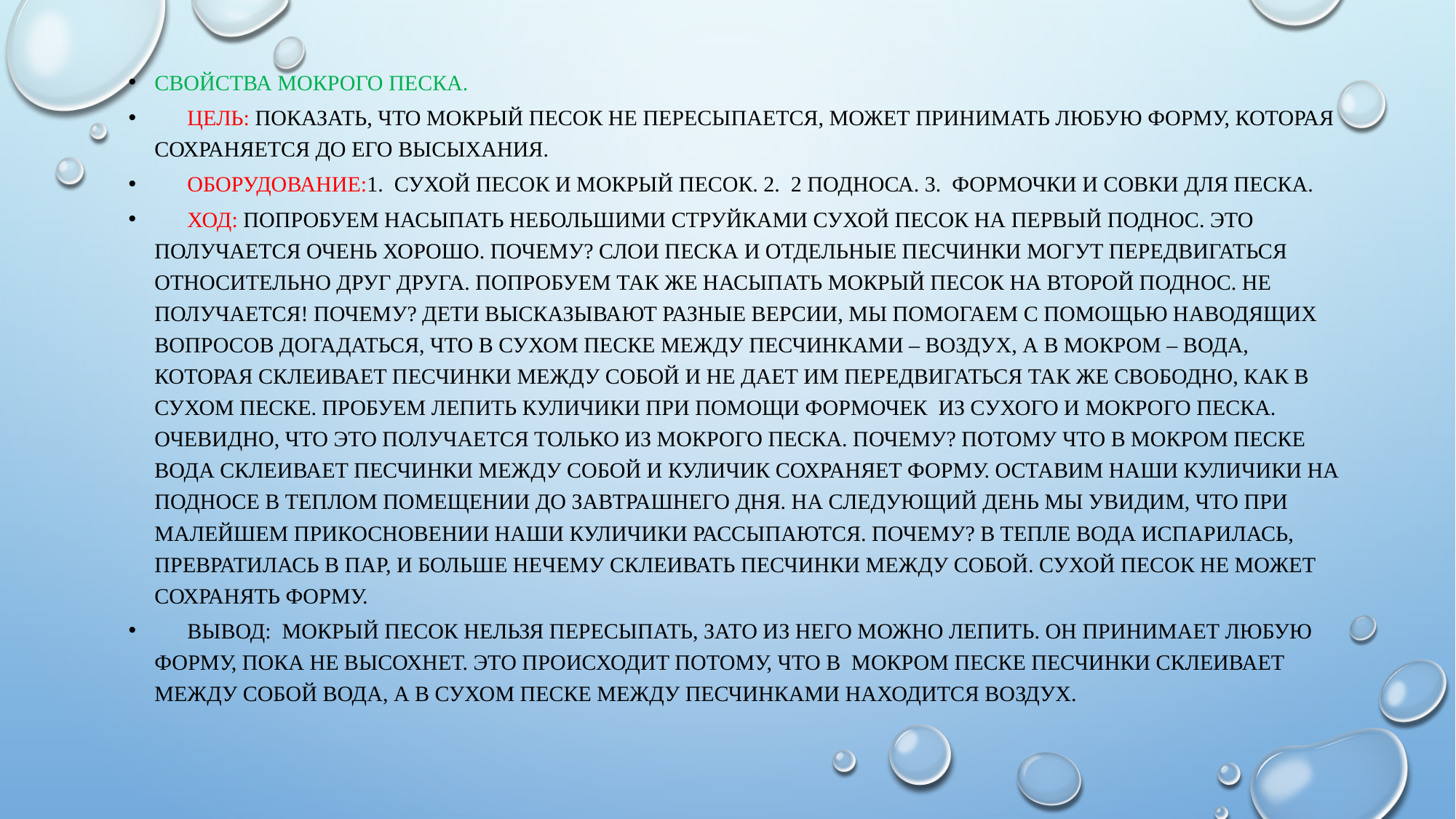

Свойства мокрого песка.
      Цель: Показать, что мокрый песок не пересыпается, может принимать любую форму, которая сохраняется до его высыхания.
      Оборудование:1.  Сухой песок и мокрый песок. 2.  2 подноса. 3.  Формочки и совки для песка.
      ход: Попробуем насыпать небольшими струйками сухой песок на первый поднос. Это получается очень хорошо. Почему? Слои песка и отдельные песчинки могут передвигаться относительно друг друга. Попробуем так же насыпать мокрый песок на второй поднос. Не получается! Почему? Дети высказывают разные версии, мы помогаем с помощью наводящих вопросов догадаться, что в сухом песке между песчинками – воздух, а в мокром – вода, которая склеивает песчинки между собой и не дает им передвигаться так же свободно, как в сухом песке. Пробуем лепить куличики при помощи формочек  из сухого и мокрого песка. Очевидно, что это получается только из мокрого песка. Почему? Потому что в мокром песке вода склеивает песчинки между собой и куличик сохраняет форму. Оставим наши куличики на подносе в теплом помещении до завтрашнего дня. На следующий день мы увидим, что при малейшем прикосновении наши куличики рассыпаются. Почему? В тепле вода испарилась, превратилась в пар, и больше нечему склеивать песчинки между собой. Сухой песок не может сохранять форму.
      Вывод:  Мокрый песок нельзя пересыпать, зато из него можно лепить. Он принимает любую форму, пока не высохнет. Это происходит потому, что в  мокром песке песчинки склеивает между собой вода, а в сухом песке между песчинками находится воздух.